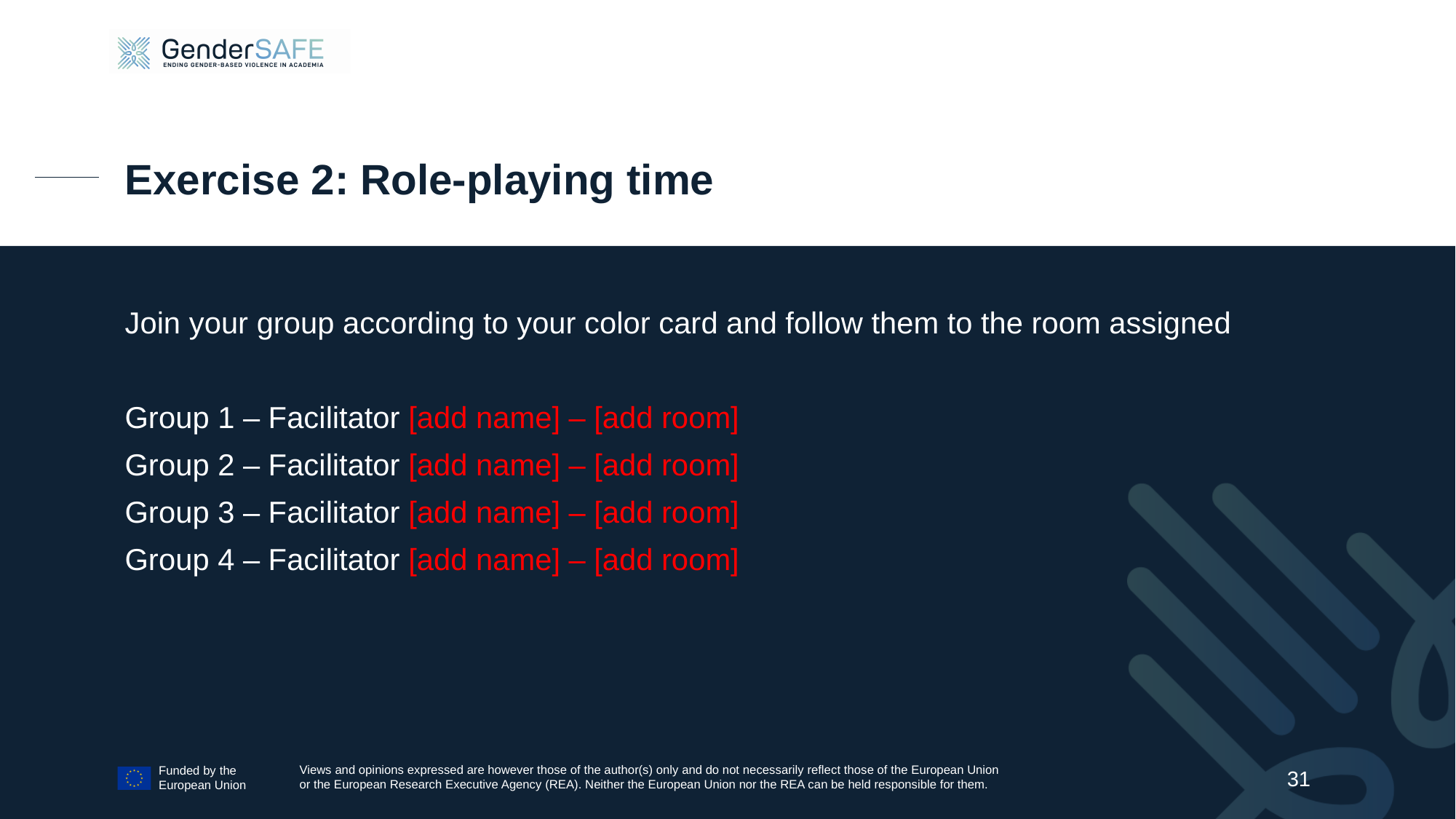

# Exercise 2: Role-playing time
Join your group according to your color card and follow them to the room assigned

Group 1 – Facilitator [add name] – [add room]
Group 2 – Facilitator [add name] – [add room]
Group 3 – Facilitator [add name] – [add room]
Group 4 – Facilitator [add name] – [add room]